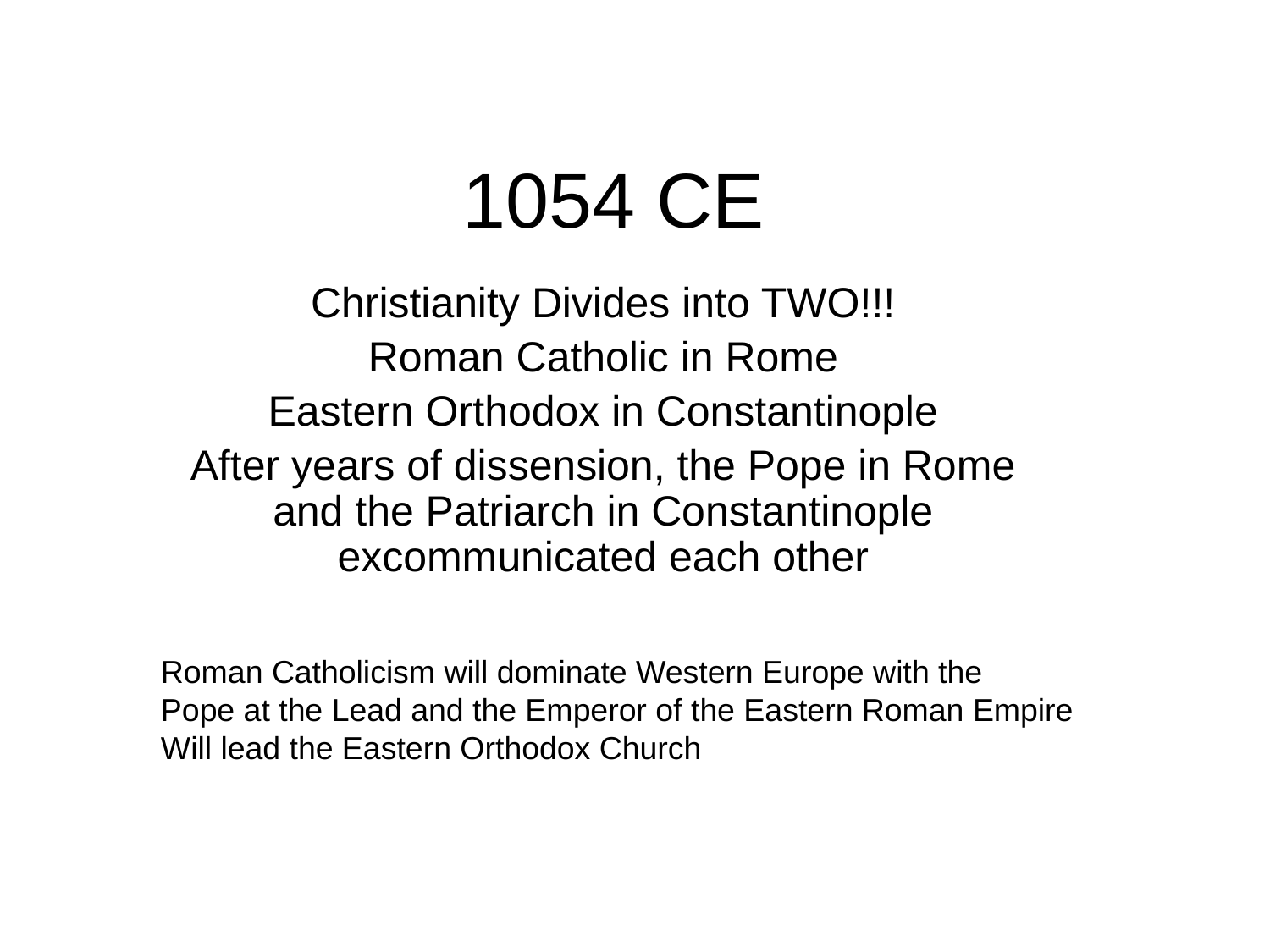

# 1054 CE
Christianity Divides into TWO!!!
Roman Catholic in Rome
Eastern Orthodox in Constantinople
After years of dissension, the Pope in Rome and the Patriarch in Constantinople excommunicated each other
Roman Catholicism will dominate Western Europe with the
Pope at the Lead and the Emperor of the Eastern Roman Empire
Will lead the Eastern Orthodox Church